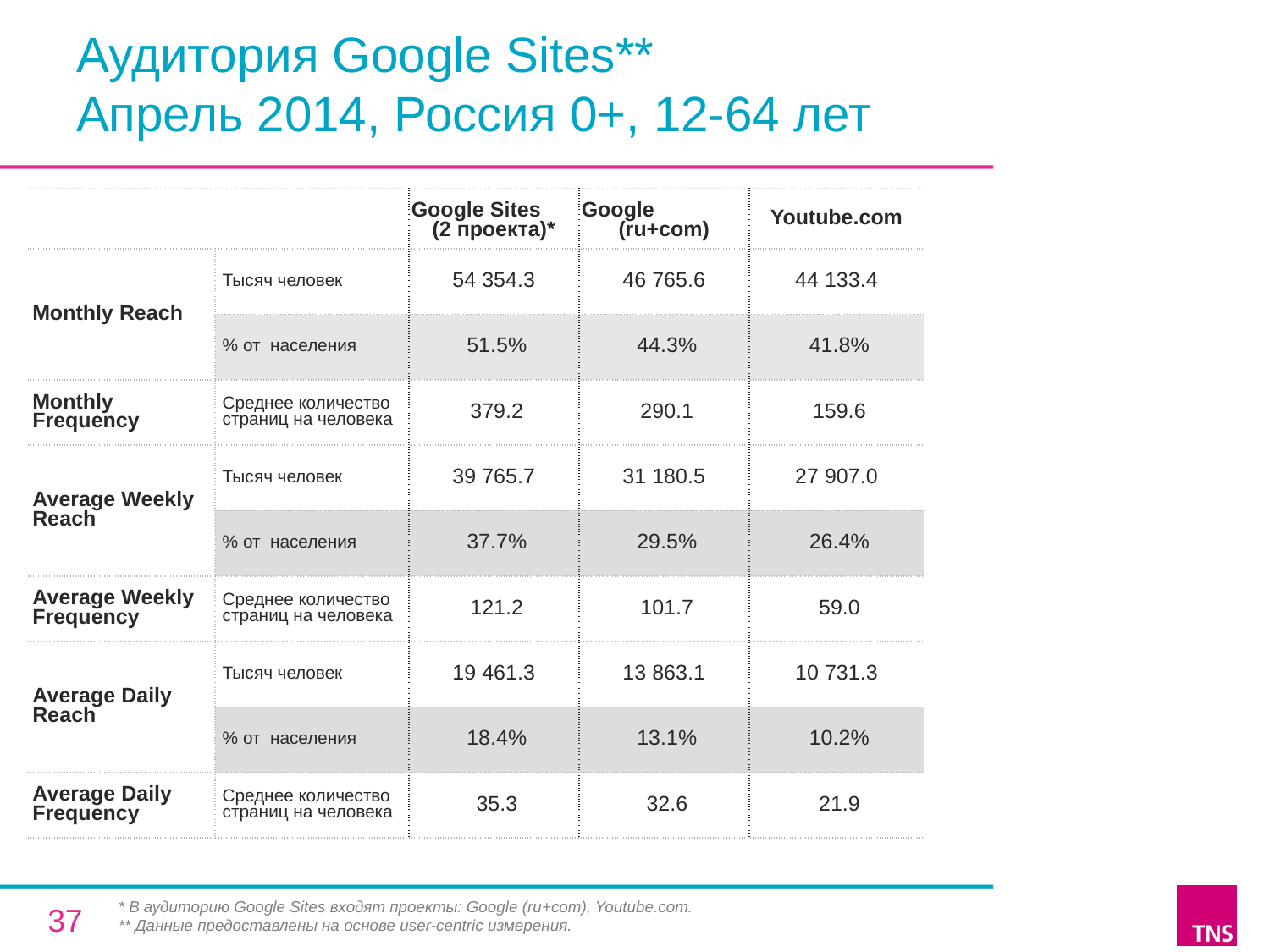

# Аудитория Google Sites** Апрель 2014, Россия 0+, 12-64 лет
|  |  | Google Sites (2 проекта)\* | Google (ru+com) | Youtube.com |
| --- | --- | --- | --- | --- |
| Monthly Reach | Тысяч человек | 54 354.3 | 46 765.6 | 44 133.4 |
|  | % от населения | 51.5% | 44.3% | 41.8% |
| Monthly Frequency | Среднее количество страниц на человека | 379.2 | 290.1 | 159.6 |
| Average Weekly Reach | Тысяч человек | 39 765.7 | 31 180.5 | 27 907.0 |
|  | % от населения | 37.7% | 29.5% | 26.4% |
| Average Weekly Frequency | Среднее количество страниц на человека | 121.2 | 101.7 | 59.0 |
| Average Daily Reach | Тысяч человек | 19 461.3 | 13 863.1 | 10 731.3 |
|  | % от населения | 18.4% | 13.1% | 10.2% |
| Average Daily Frequency | Среднее количество страниц на человека | 35.3 | 32.6 | 21.9 |
* В аудиторию Google Sites входят проекты: Google (ru+com), Youtube.com.
** Данные предоставлены на основе user-centric измерения.
37